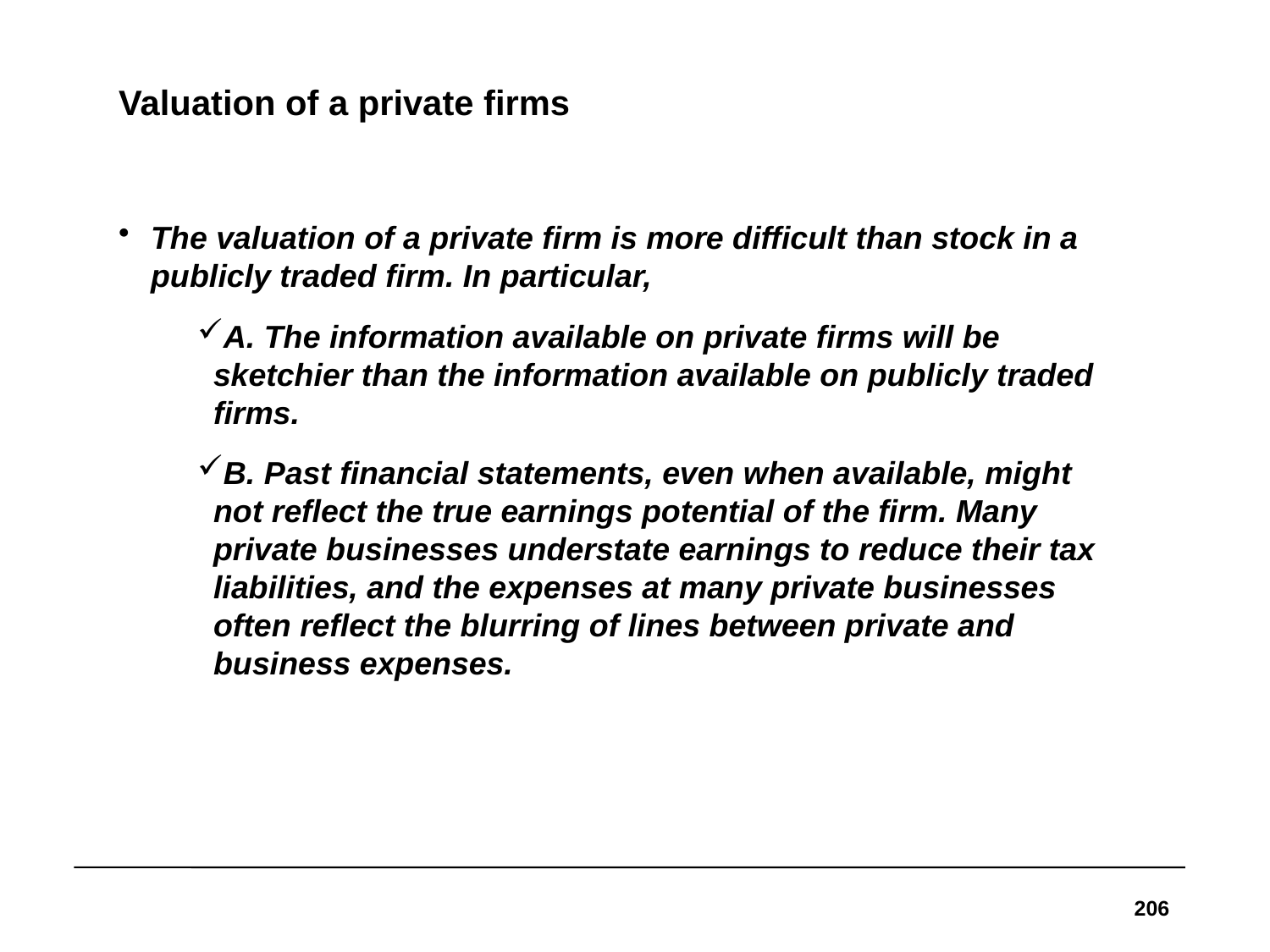

# Valuation of a private firms
The valuation of a private firm is more difficult than stock in a publicly traded firm. In particular,
A. The information available on private firms will be sketchier than the information available on publicly traded firms.
B. Past financial statements, even when available, might not reflect the true earnings potential of the firm. Many private businesses understate earnings to reduce their tax liabilities, and the expenses at many private businesses often reflect the blurring of lines between private and business expenses.